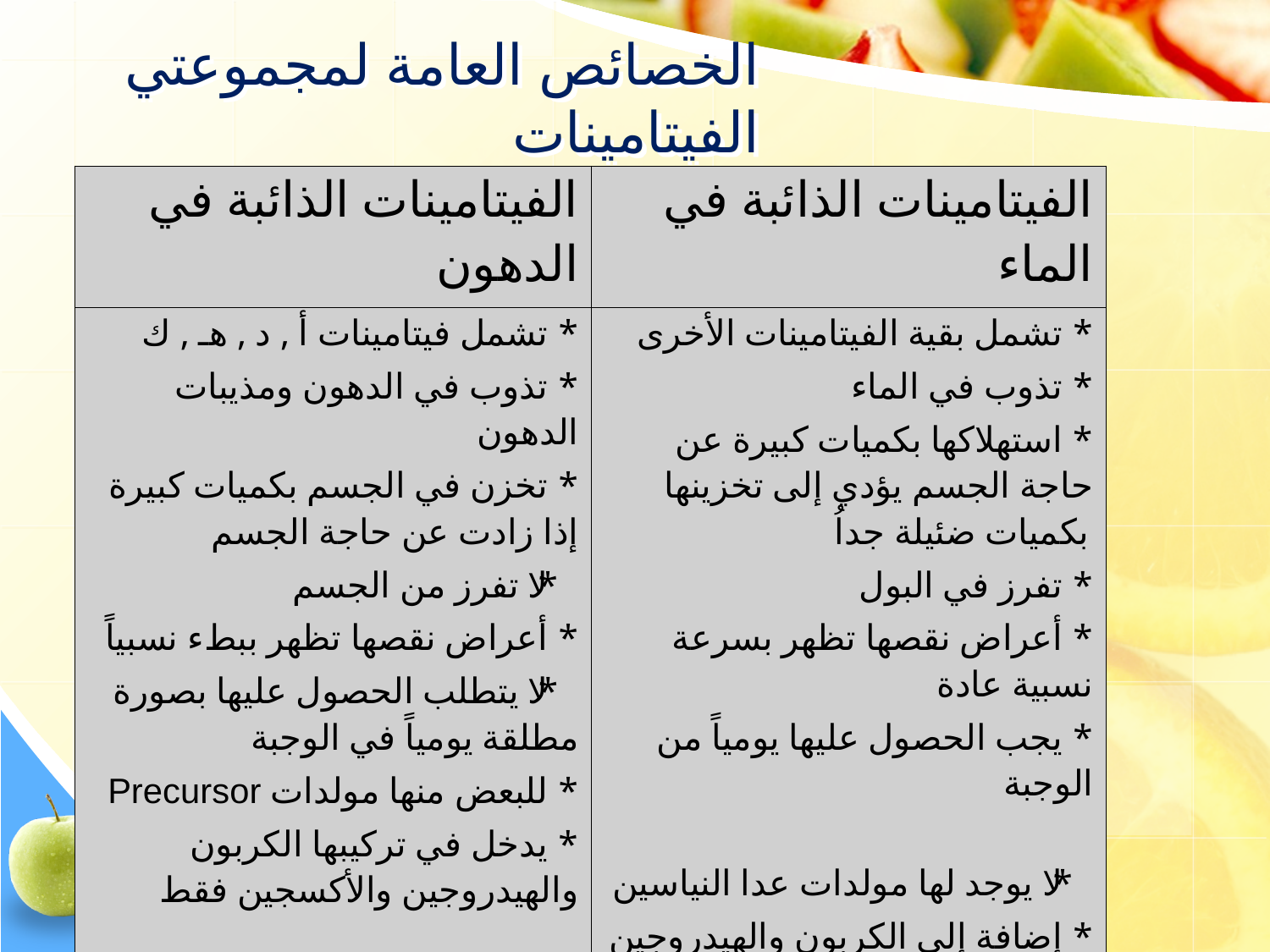

# الخصائص العامة لمجموعتي الفيتامينات
| الفيتامينات الذائبة في الدهون | الفيتامينات الذائبة في الماء |
| --- | --- |
| \* تشمل فيتامينات أ , د , هـ , ك \* تذوب في الدهون ومذيبات الدهون \* تخزن في الجسم بكميات كبيرة إذا زادت عن حاجة الجسم \* لا تفرز من الجسم \* أعراض نقصها تظهر ببطء نسبياً \* لا يتطلب الحصول عليها بصورة مطلقة يومياً في الوجبة \* للبعض منها مولدات Precursor \* يدخل في تركيبها الكربون والهيدروجين والأكسجين فقط \* تمتص عن طريق اللمف \* تحتاج لها الأحياء الراقية | \* تشمل بقية الفيتامينات الأخرى \* تذوب في الماء \* استهلاكها بكميات كبيرة عن حاجة الجسم يؤدي إلى تخزينها بكميات ضئيلة جداُ \* تفرز في البول \* أعراض نقصها تظهر بسرعة نسبية عادة \* يجب الحصول عليها يومياً من الوجبة \* لا يوجد لها مولدات عدا النياسين \* إضافة إلى الكربون والهيدروجين والأوكسجين فإن هذه الفيتامينات قد تحتوي على النيتروجين والكبريت والكوبالت \* تمتص عن طريق الدم \* تحتاج لها الأحياء الراقية والدقيقة |
01